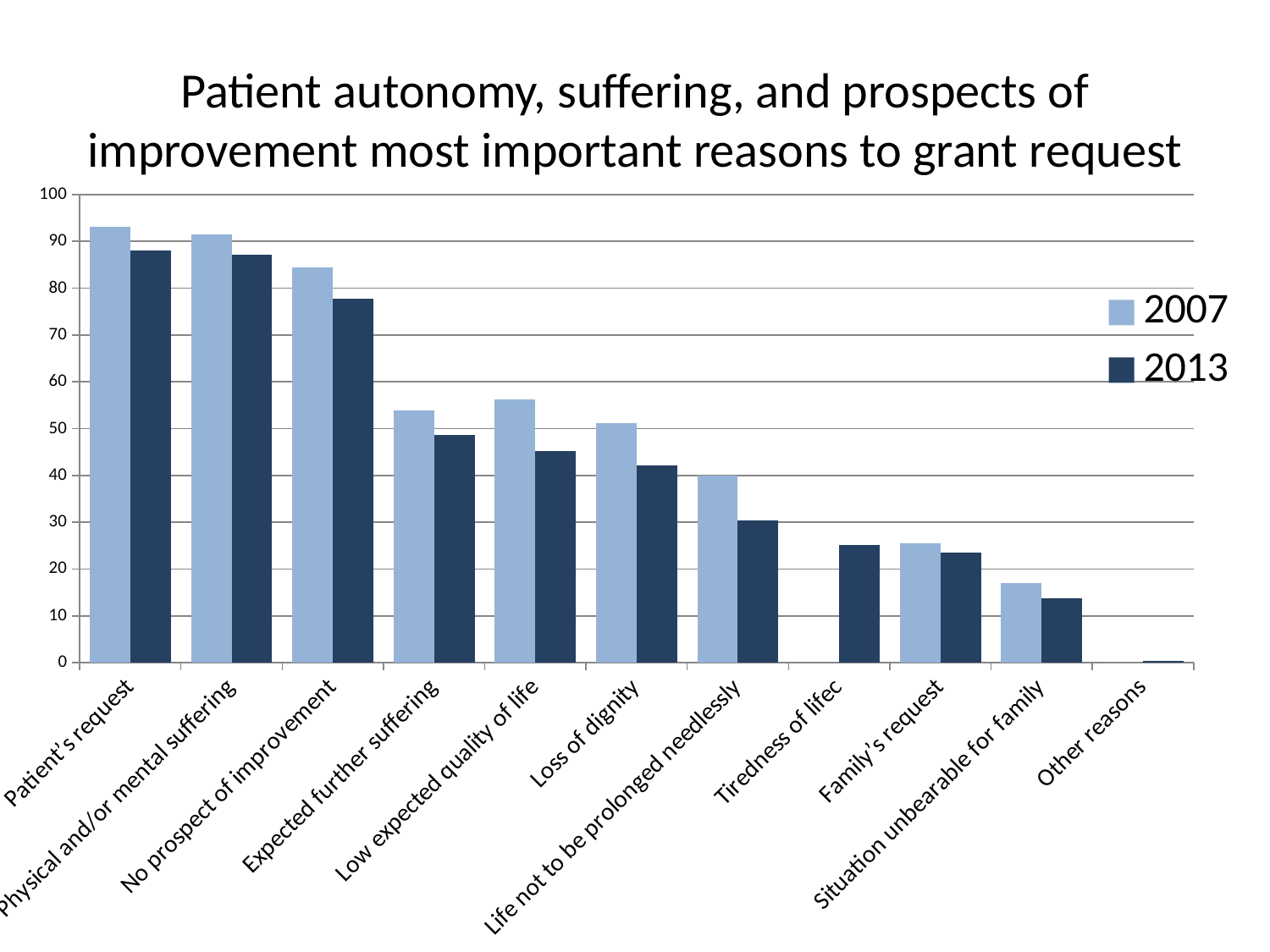

# Patient autonomy, suffering, and prospects of improvement most important reasons to grant request

### Chart

| Category | 2007 | 2013 |
|---|---|---|
| Patient’s request | 93.1 | 88.0 |
| Physical and/or mental suffering | 91.5 | 87.1 |
| No prospect of improvement | 84.4 | 77.8 |
| Expected further suffering | 53.8 | 48.7 |
| Low expected quality of life | 56.3 | 45.2 |
| Loss of dignity | 51.1 | 42.1 |
| Life not to be prolonged needlessly | 39.9 | 30.3 |
| Tiredness of lifec | None | 25.2 |
| Family’s request | 25.6 | 23.6 |
| Situation unbearable for family | 17.0 | 13.7 |
| Other reasons | 0.0 | 0.4 |